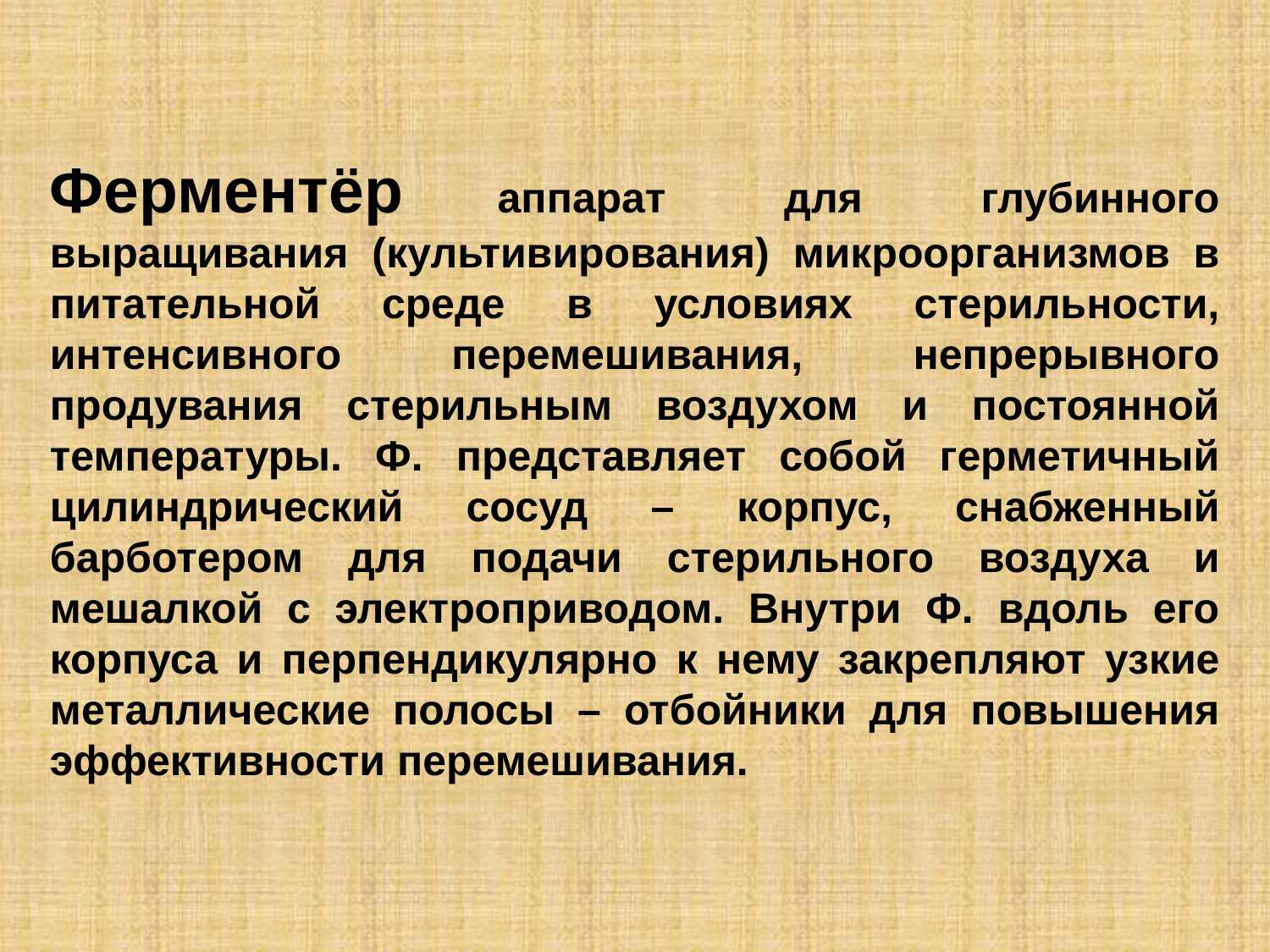

Ферментёр        аппарат для глубинного выращивания (культивирования) микроорганизмов в питательной среде в условиях стерильности, интенсивного перемешивания, непрерывного продувания стерильным воздухом и постоянной температуры. Ф. представляет собой герметичный цилиндрический сосуд – корпус, снабженный барботером для подачи стерильного воздуха и мешалкой с электроприводом. Внутри Ф. вдоль его корпуса и перпендикулярно к нему закрепляют узкие металлические полосы – отбойники для повышения эффективности перемешивания.